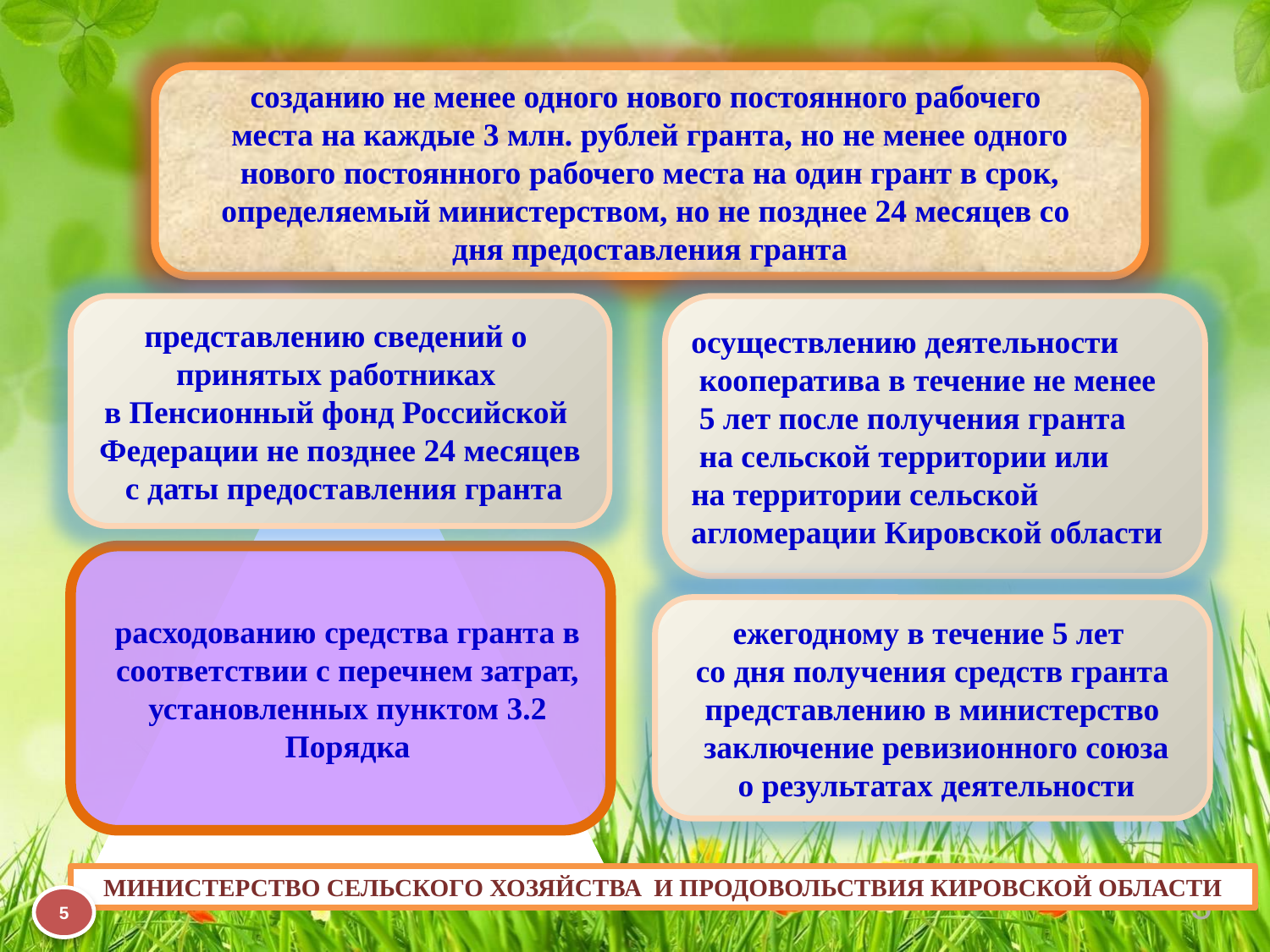

созданию не менее одного нового постоянного рабочего
места на каждые 3 млн. рублей гранта, но не менее одного
 нового постоянного рабочего места на один грант в срок,
определяемый министерством, но не позднее 24 месяцев со
дня предоставления гранта

представлению сведений о
принятых работниках
в Пенсионный фонд Российской
Федерации не позднее 24 месяцев
 с даты предоставления гранта

осуществлению деятельности
 кооператива в течение не менее
 5 лет после получения гранта
 на сельской территории или
на территории сельской
агломерации Кировской области

расходованию средства гранта в соответствии с перечнем затрат, установленных пунктом 3.2 Порядка

;
ежегодному в течение 5 лет
со дня получения средств гранта
представлению в министерство
 заключение ревизионного союза
 о результатах деятельности
МИНИСТЕРСТВО СЕЛЬСКОГО ХОЗЯЙСТВА  И ПРОДОВОЛЬСТВИЯ КИРОВСКОЙ ОБЛАСТИ
5
5